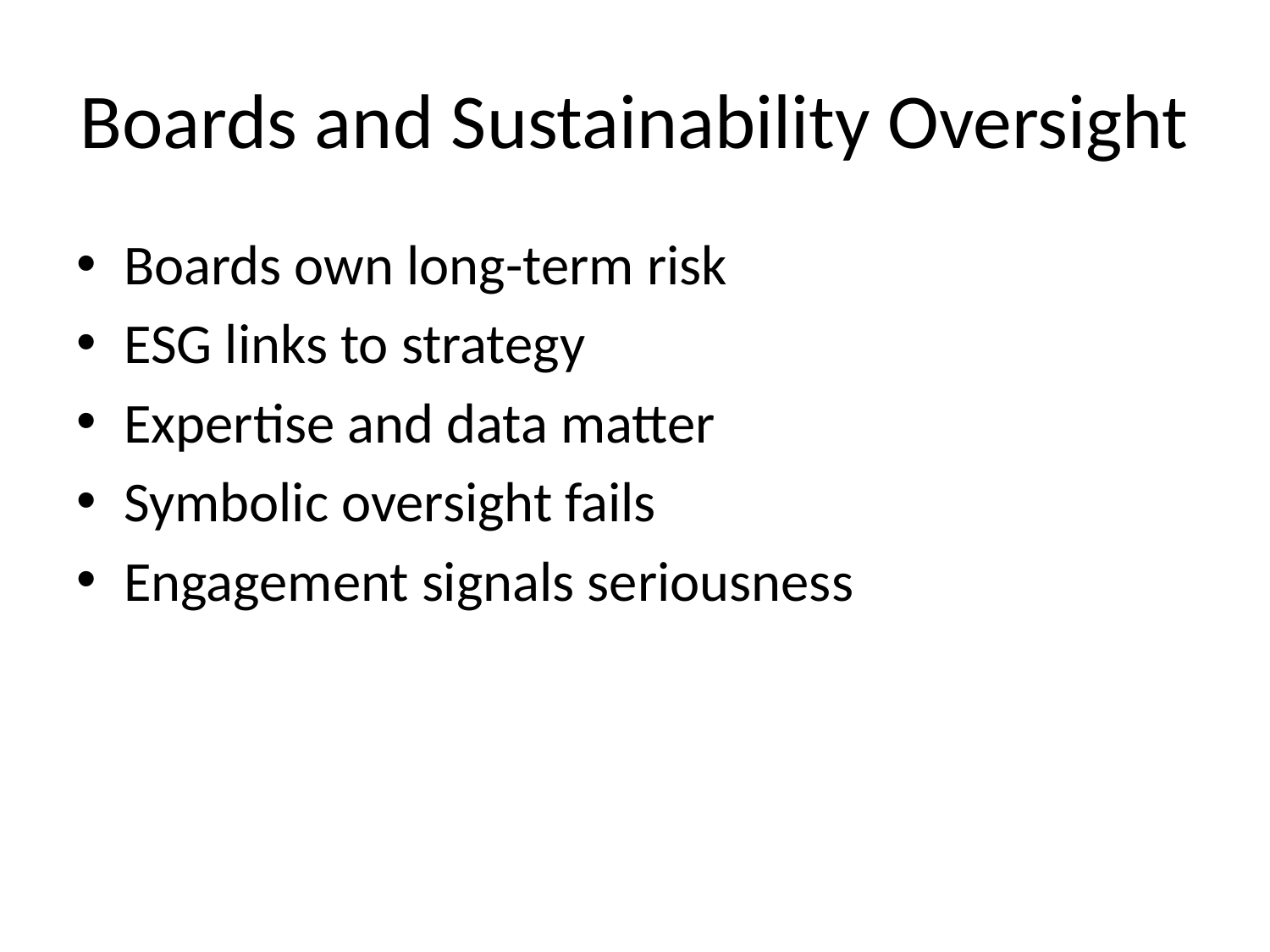

# Boards and Sustainability Oversight
Boards own long-term risk
ESG links to strategy
Expertise and data matter
Symbolic oversight fails
Engagement signals seriousness